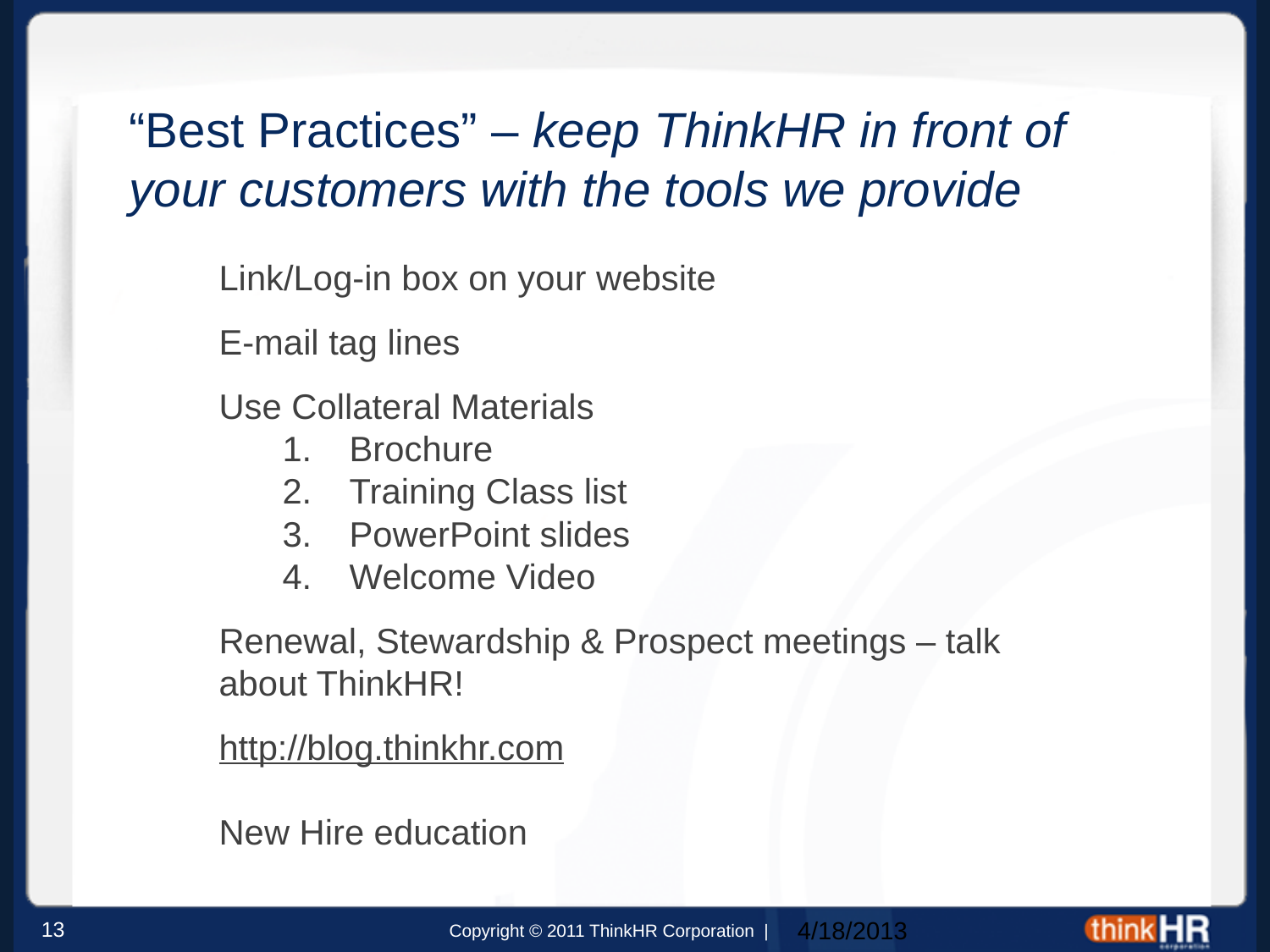

# “Best Practices” – keep ThinkHR in front of your customers with the tools we provide
Link/Log-in box on your website

E-mail tag lines

Use Collateral Materials
  Brochure
  Training Class list
  PowerPoint slides
  Welcome Video

Renewal, Stewardship & Prospect meetings – talk about ThinkHR!

http://blog.thinkhr.com

New Hire education
13
4/18/2013
Copyright © 2011 ThinkHR Corporation  |